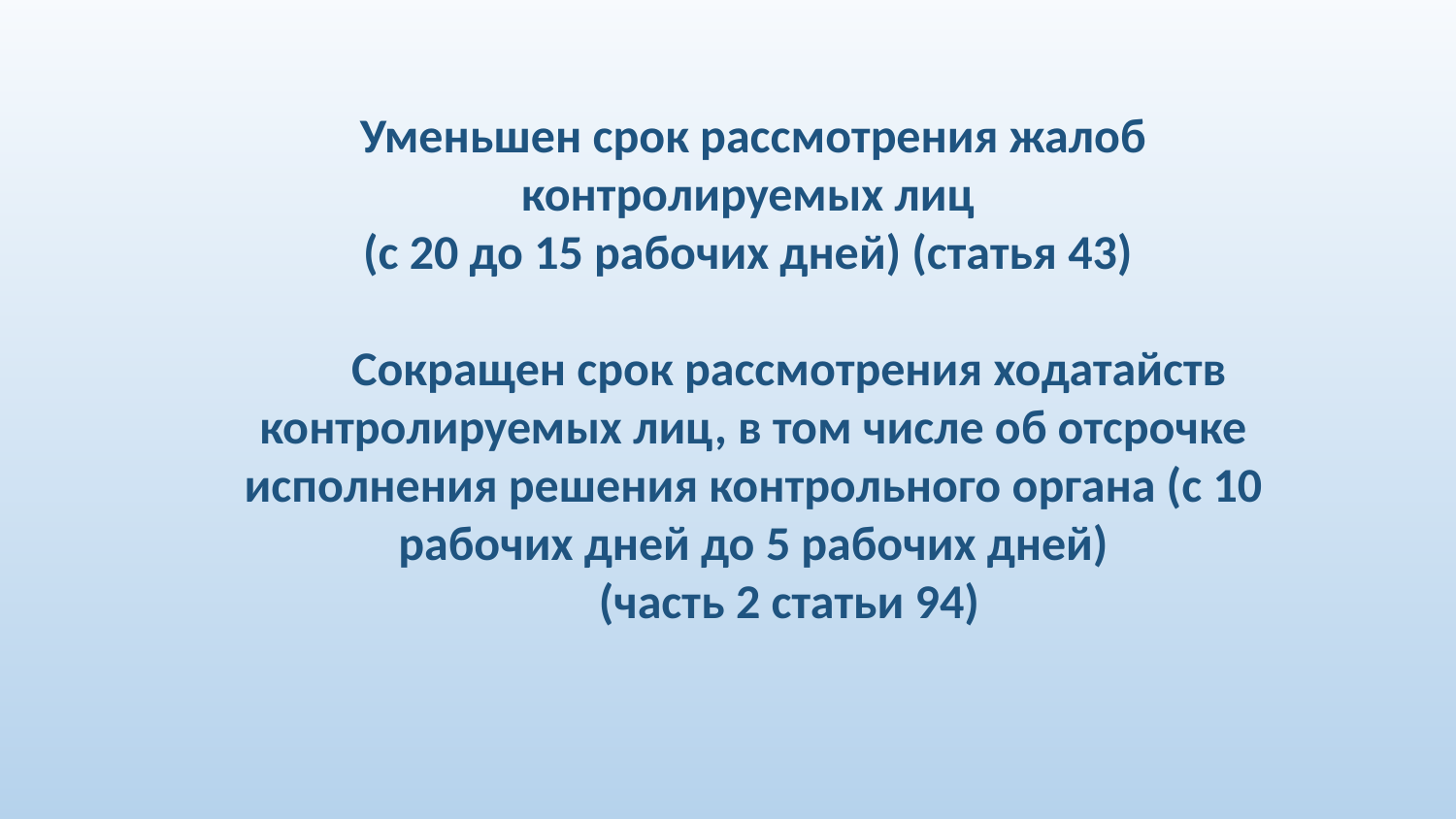

Уменьшен срок рассмотрения жалоб контролируемых лиц
(с 20 до 15 рабочих дней) (статья 43)

Сокращен срок рассмотрения ходатайств контролируемых лиц, в том числе об отсрочке исполнения решения контрольного органа (с 10 рабочих дней до 5 рабочих дней)
(часть 2 статьи 94)